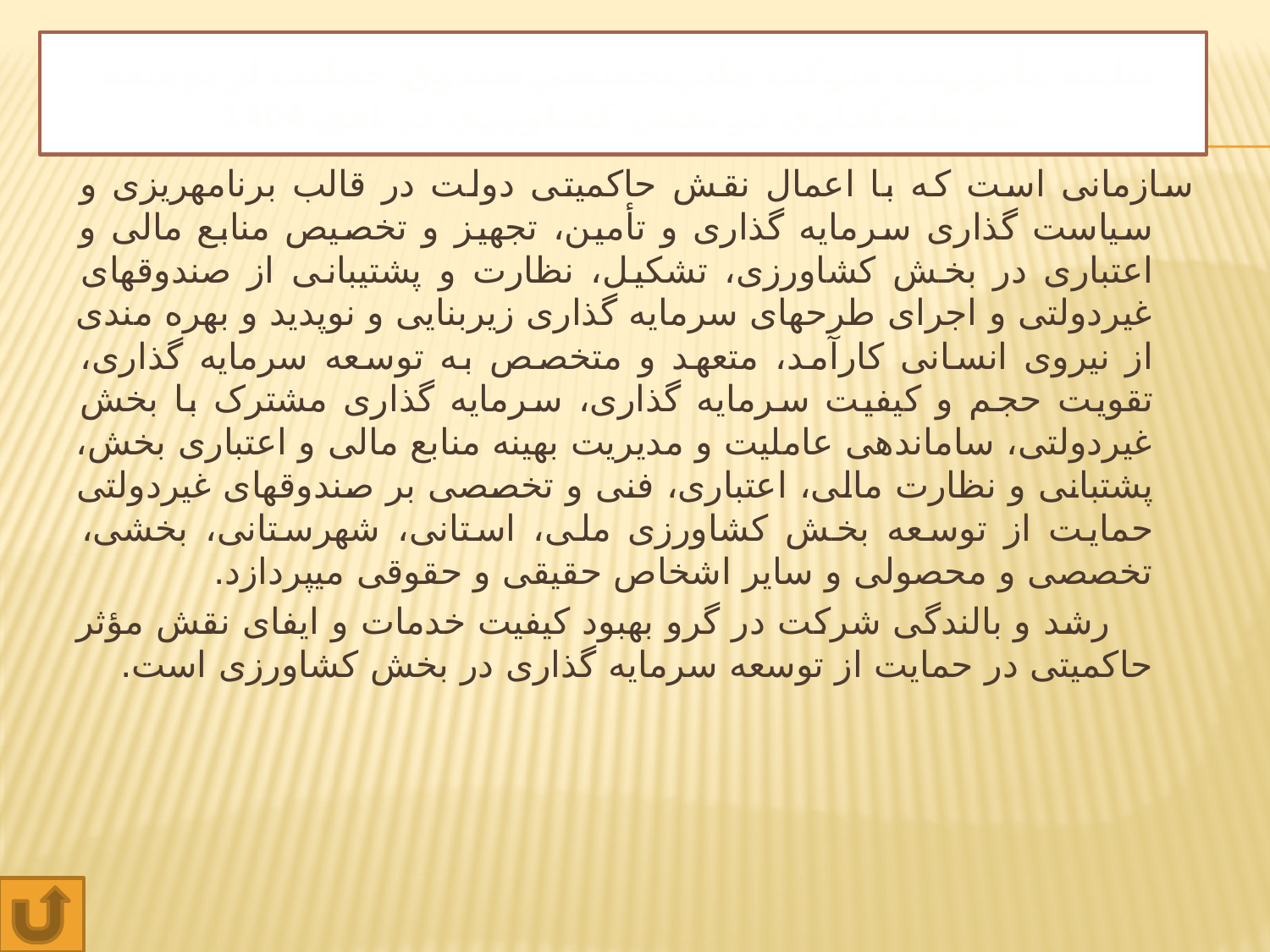

# بيانيه مأموريت شر‌‌كت مادر‌تخصصي‌صندوق حمايت از توسعه سرمايه‌گذاري در بخش كشاورزي در افق 1404
سازمانی است که با اعمال نقش حاکمیتی دولت در قالب برنامه‏ریزی و سیاست گذاری سرمایه گذاری و تأمین، تجهیز و تخصیص منابع مالی و اعتباری در بخش کشاورزی، تشکیل، نظارت و پشتیبانی از صندوق‏های غیردولتی و اجرای طرح‏های سرمایه گذاری زیربنایی و نوپدید و بهره مندی از نیروی انسانی کارآمد، متعهد و متخصص به توسعه سرمایه گذاری، تقویت حجم و کیفیت سرمایه گذاری، سرمایه گذاری مشترک با بخش غیردولتی، ساماندهی عاملیت و مدیریت بهینه منابع مالی و اعتباری بخش، پشتبانی و نظارت مالی، اعتباری، فنی و تخصصی بر صندوق‏های غیردولتی حمایت از توسعه بخش کشاورزی ملی، استانی، شهرستانی، بخشی، تخصصی و محصولی و سایر اشخاص حقیقی و حقوقی می‏پردازد.
       رشد و بالندگی شرکت در گرو بهبود کیفیت خدمات و ایفای نقش مؤثر حاکمیتی در حمایت از توسعه سرمایه گذاری در بخش کشاورزی است.